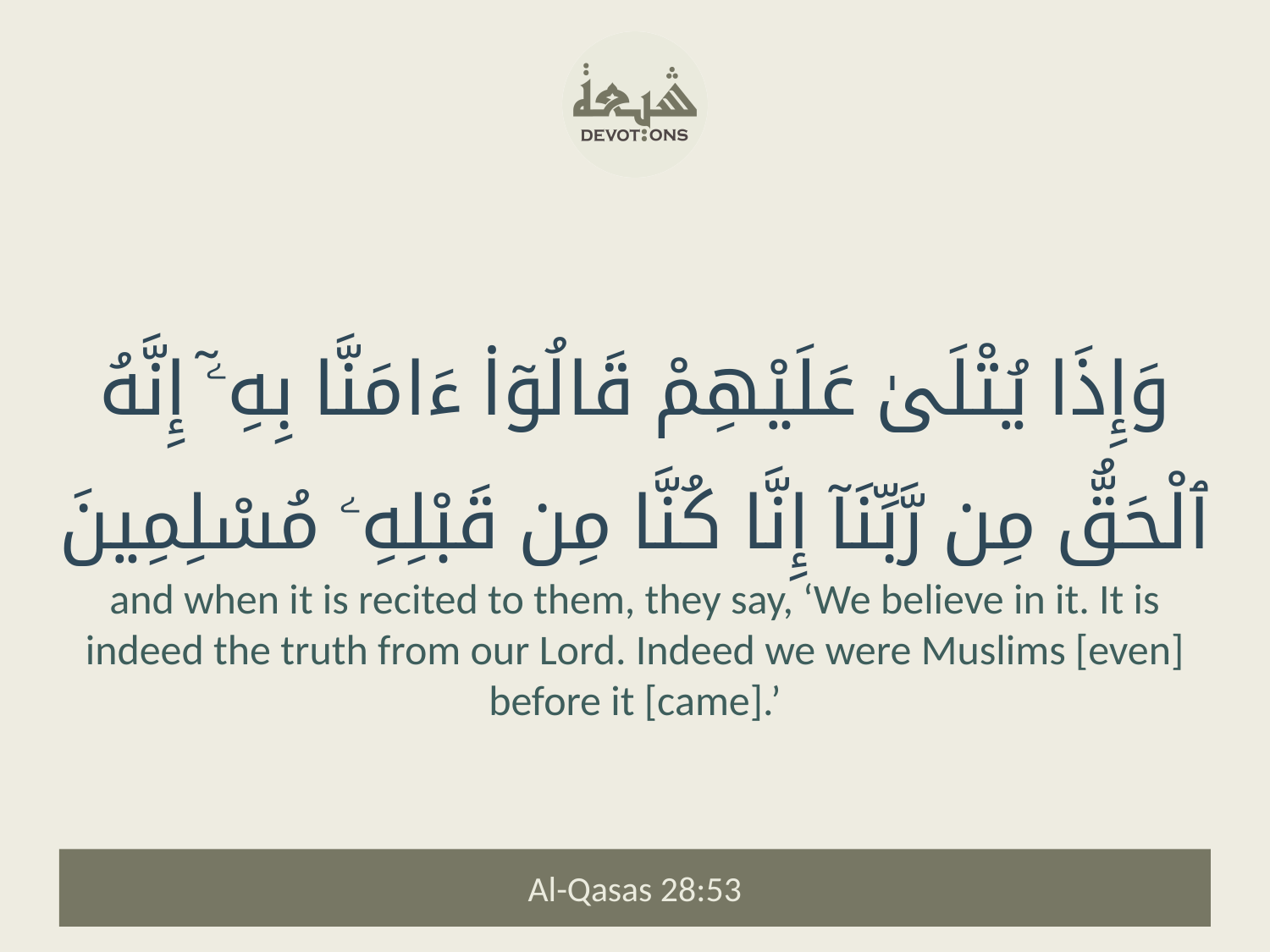

وَإِذَا يُتْلَىٰ عَلَيْهِمْ قَالُوٓا۟ ءَامَنَّا بِهِۦٓ إِنَّهُ ٱلْحَقُّ مِن رَّبِّنَآ إِنَّا كُنَّا مِن قَبْلِهِۦ مُسْلِمِينَ
and when it is recited to them, they say, ‘We believe in it. It is indeed the truth from our Lord. Indeed we were Muslims [even] before it [came].’
Al-Qasas 28:53